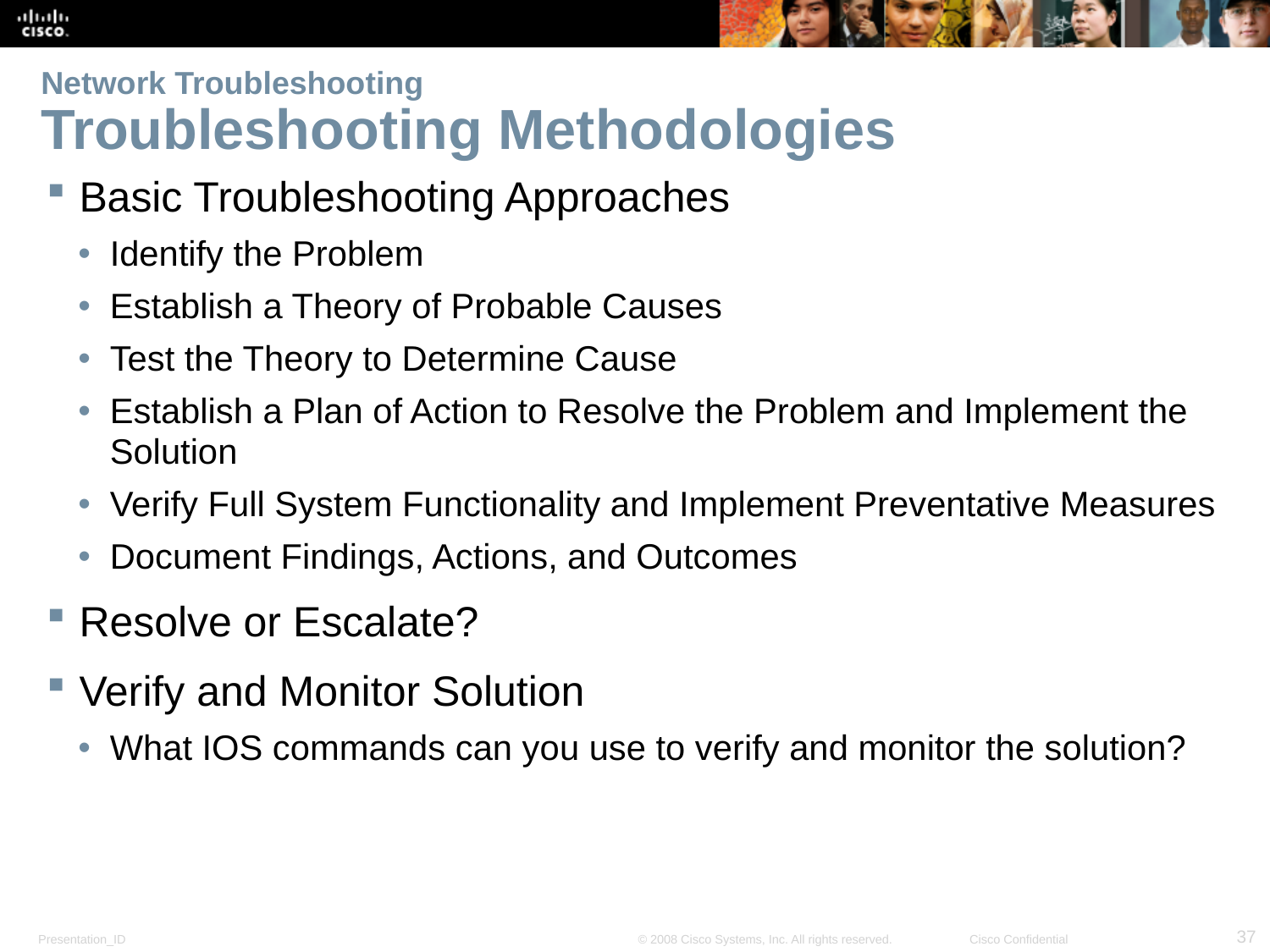

# Network Troubleshooting Troubleshooting Methodologies
Basic Troubleshooting Approaches
Identify the Problem
Establish a Theory of Probable Causes
Test the Theory to Determine Cause
Establish a Plan of Action to Resolve the Problem and Implement the Solution
Verify Full System Functionality and Implement Preventative Measures
Document Findings, Actions, and Outcomes
Resolve or Escalate?
Verify and Monitor Solution
What IOS commands can you use to verify and monitor the solution?